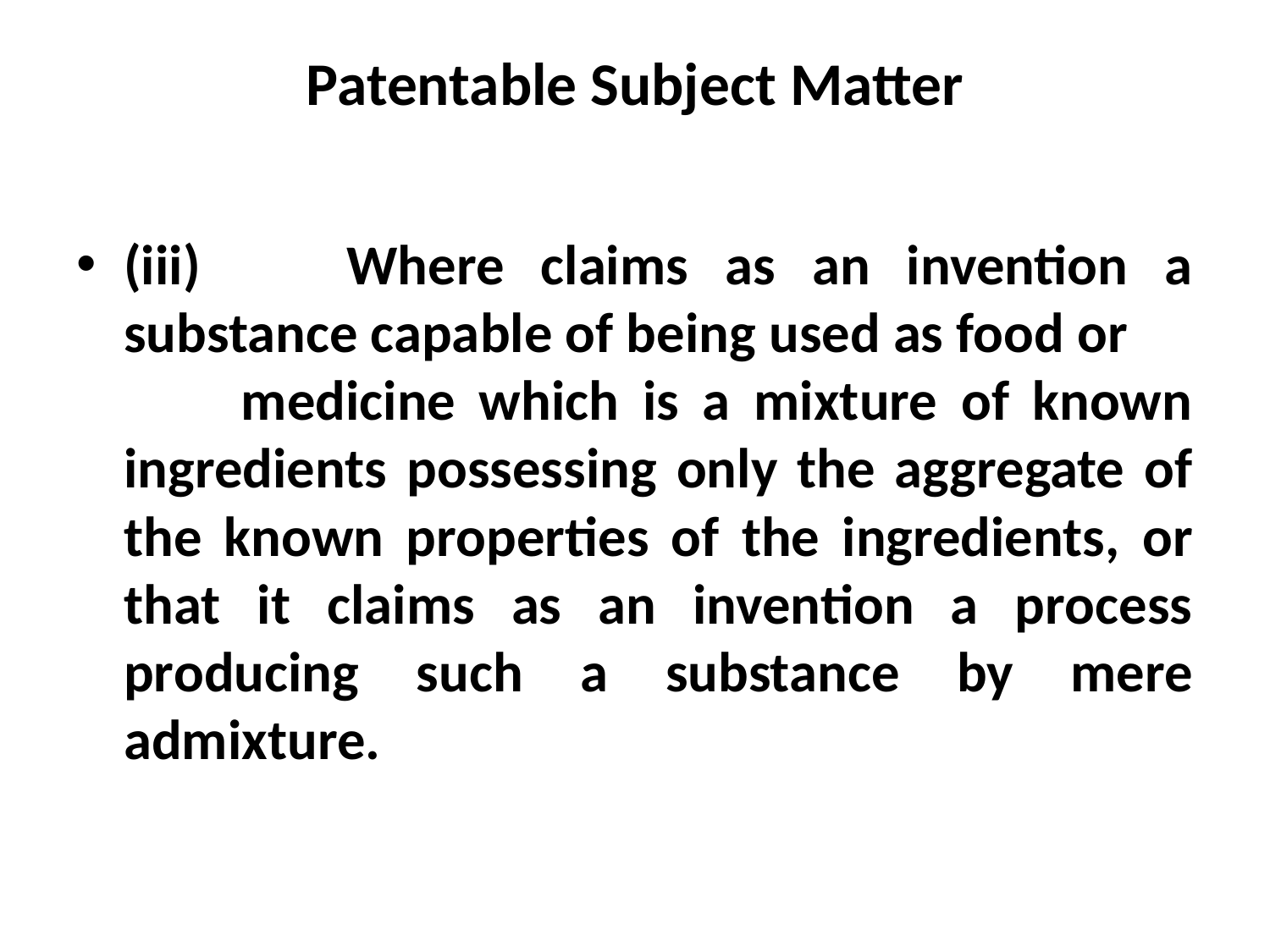

# Patentable Subject Matter
(iii)    Where claims as an invention a substance capable of being used as food or           medicine which is a mixture of known ingredients possessing only the aggregate of the known properties of the ingredients, or that it claims as an invention a process producing such a substance by mere admixture.